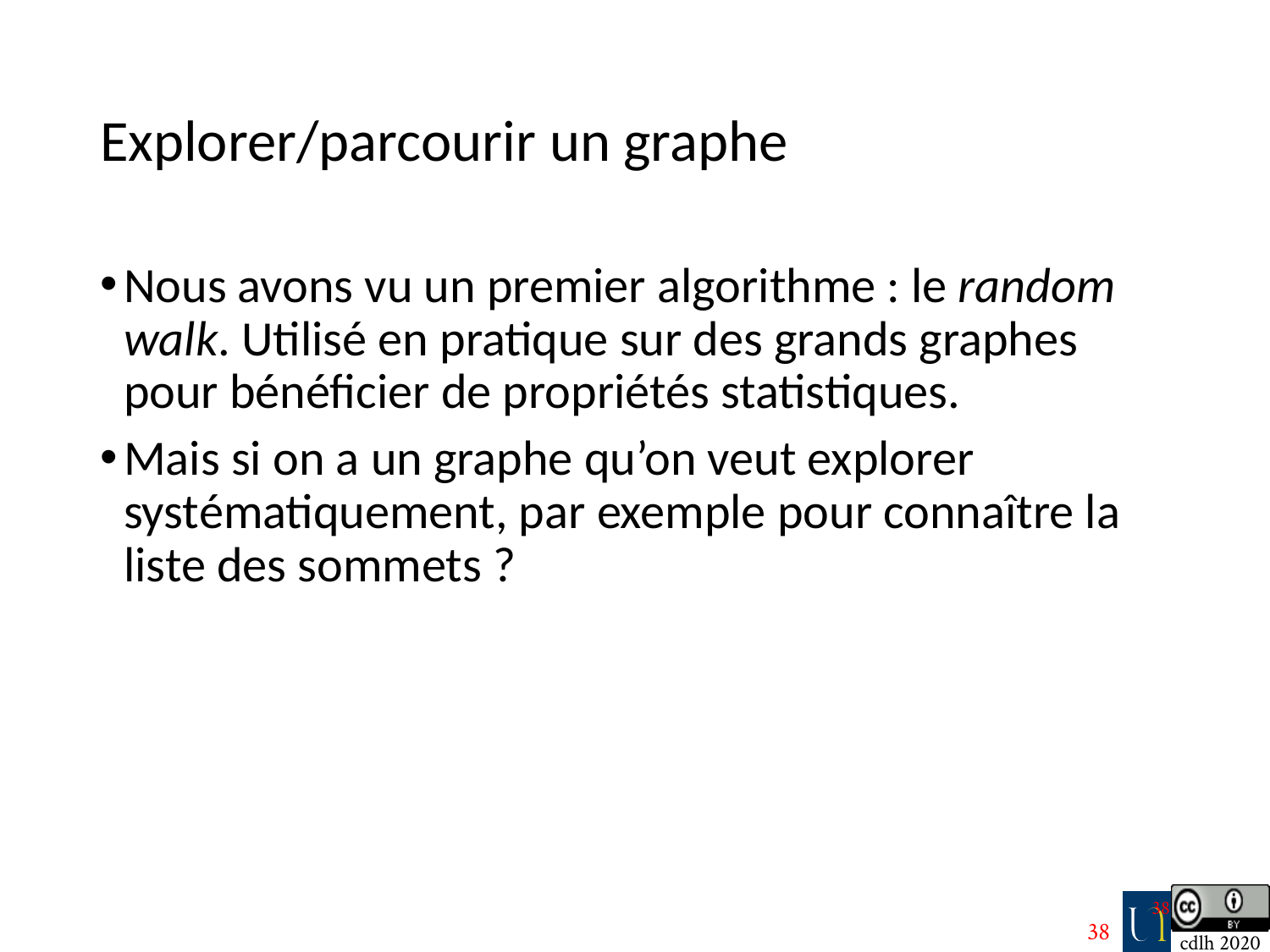

# Explorer/parcourir un graphe
Nous avons vu un premier algorithme : le random walk. Utilisé en pratique sur des grands graphes pour bénéficier de propriétés statistiques.
Mais si on a un graphe qu’on veut explorer systématiquement, par exemple pour connaître la liste des sommets ?

38